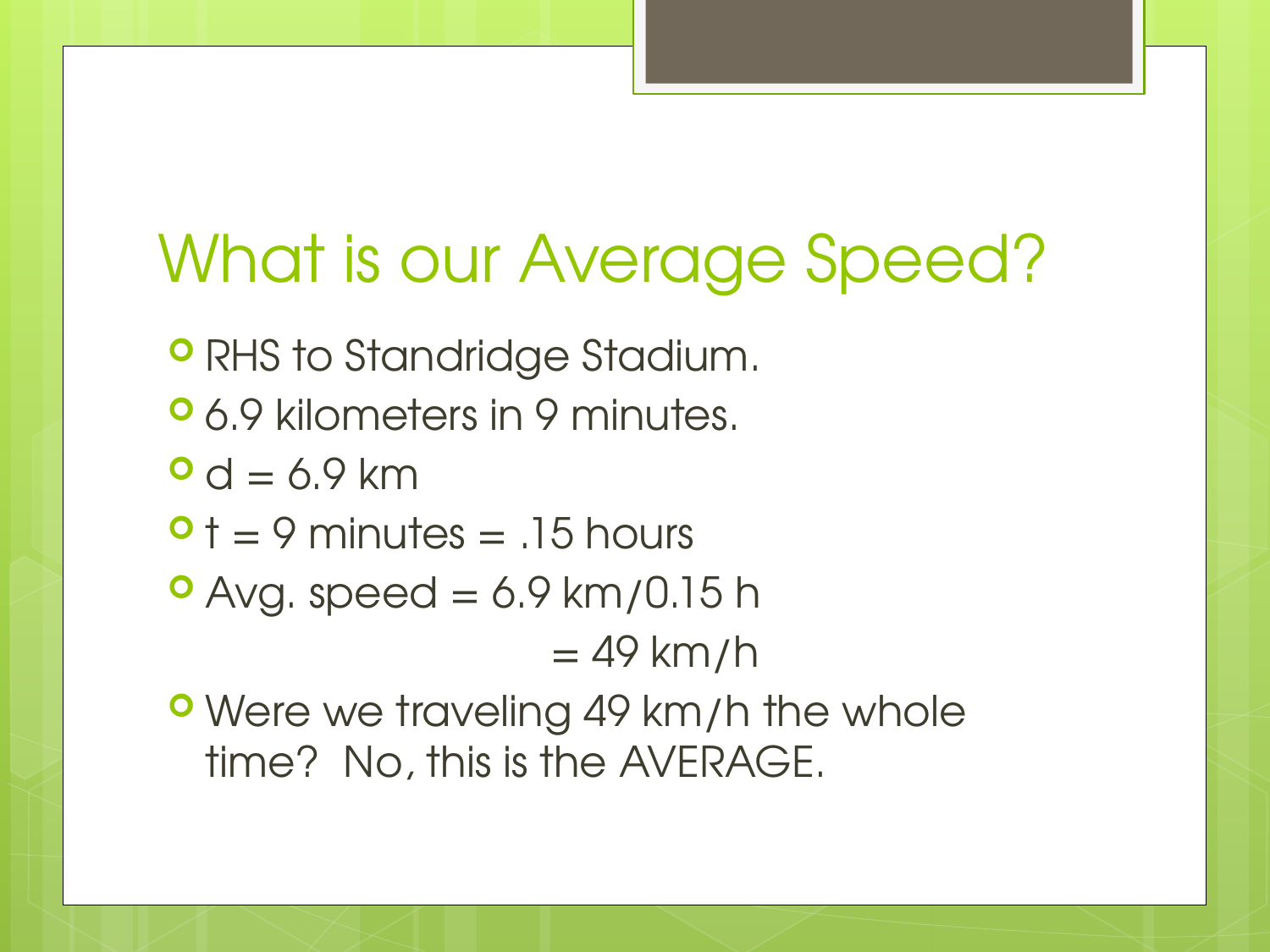

# What is our Average Speed?
RHS to Standridge Stadium.
6.9 kilometers in 9 minutes.
d = 6.9 km
t = 9 minutes = .15 hours
Avg. speed = 6.9 km/0.15 h
			 = 49 km/h
Were we traveling 49 km/h the whole time?  No, this is the AVERAGE.